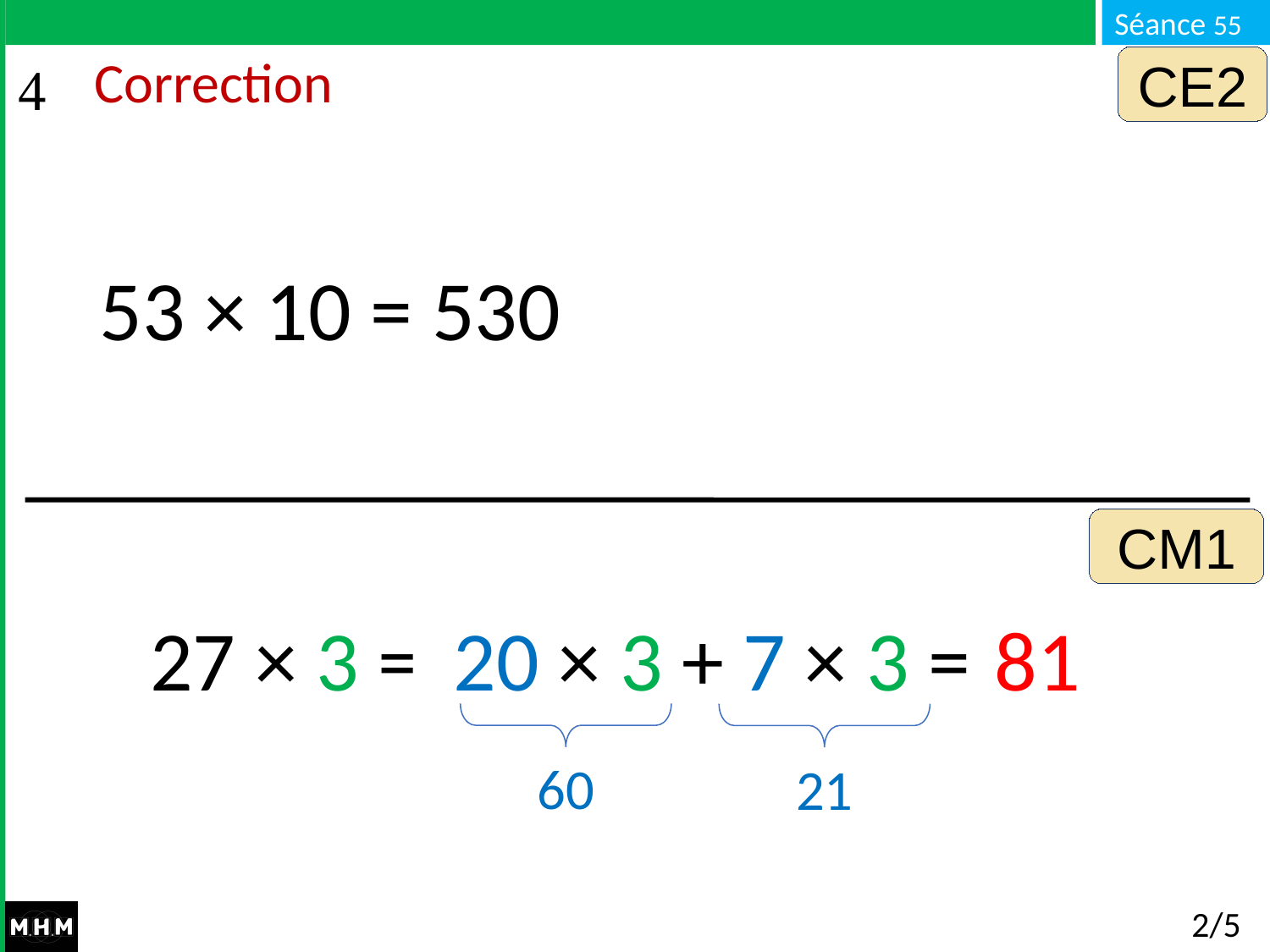

CE2
# Correction
53 × 10 = 530

CM1
27 × 3 = …
20 × 3 + 7 × 3 = …
81

60

21
2/5